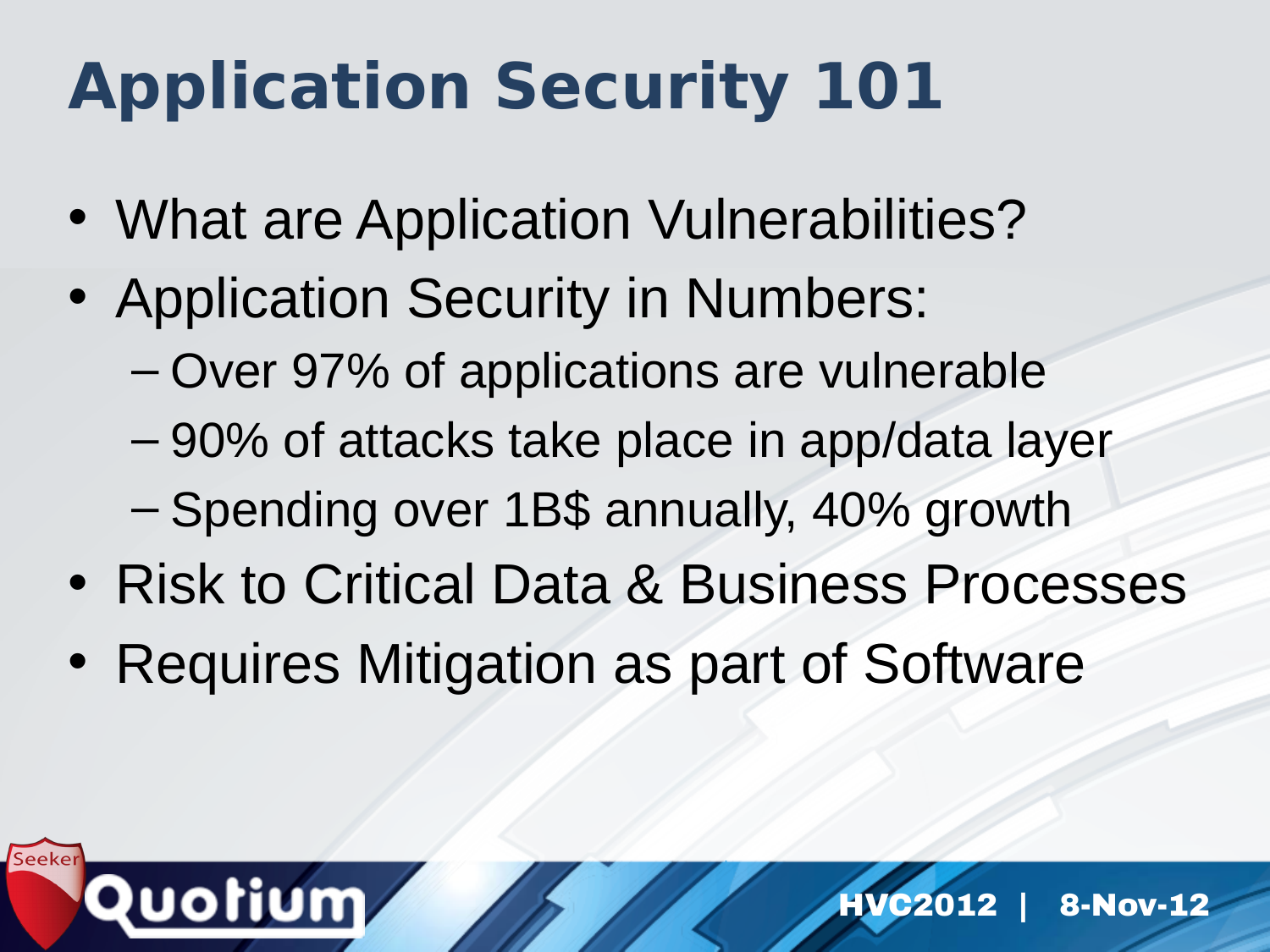

# Application Security 101
What are Application Vulnerabilities?
Application Security in Numbers:
Over 97% of applications are vulnerable
90% of attacks take place in app/data layer
Spending over 1B$ annually, 40% growth
Risk to Critical Data & Business Processes
Requires Mitigation as part of Software